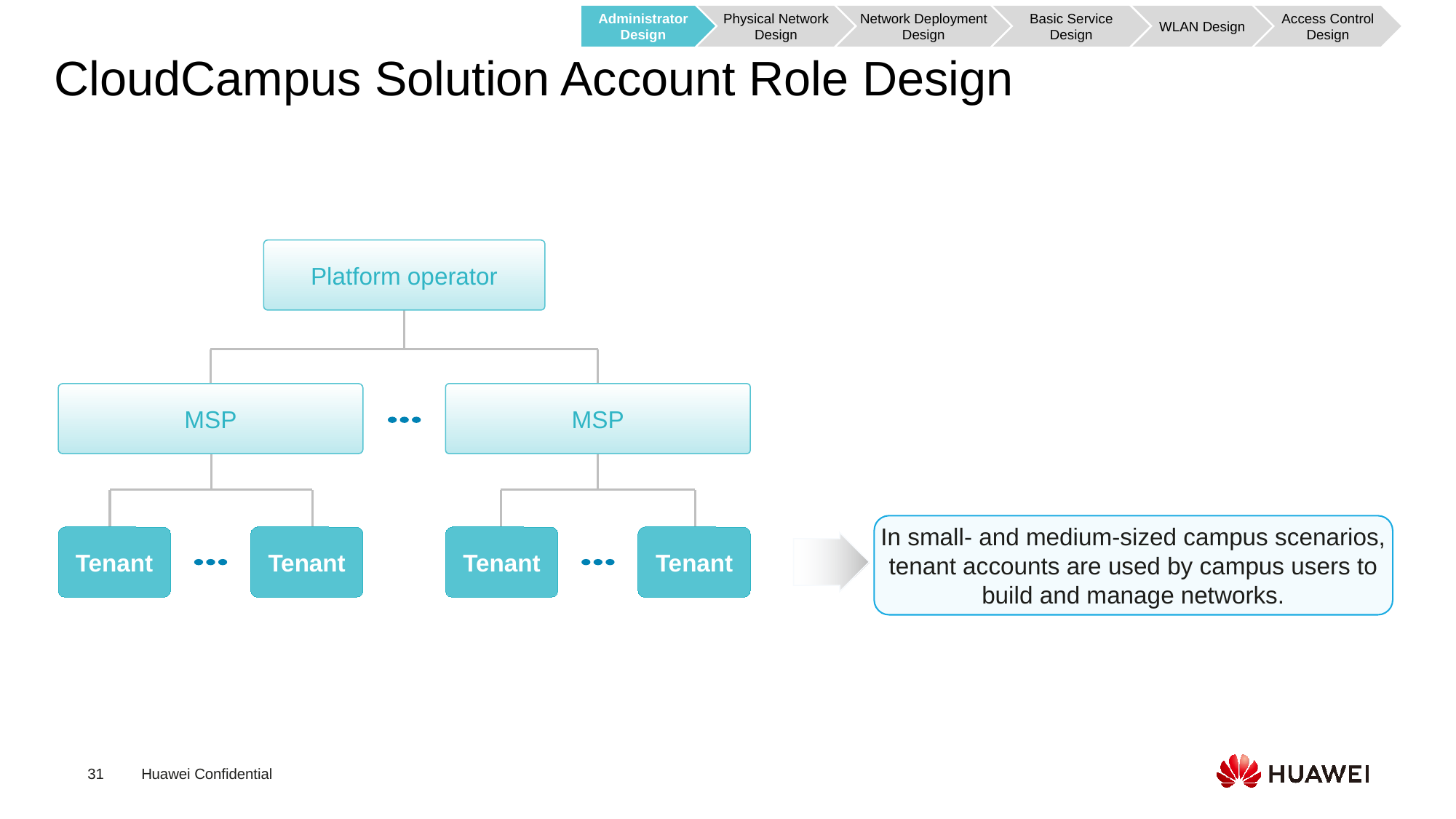

Administrator Design
Physical Network Design
Network Deployment Design
Basic Service Design
WLAN Design
Access Control Design
# CloudCampus Solution Account Role Design
Platform operator
MSP
MSP

In small- and medium-sized campus scenarios, tenant accounts are used by campus users to build and manage networks.
Tenant
Tenant
Tenant
Tenant